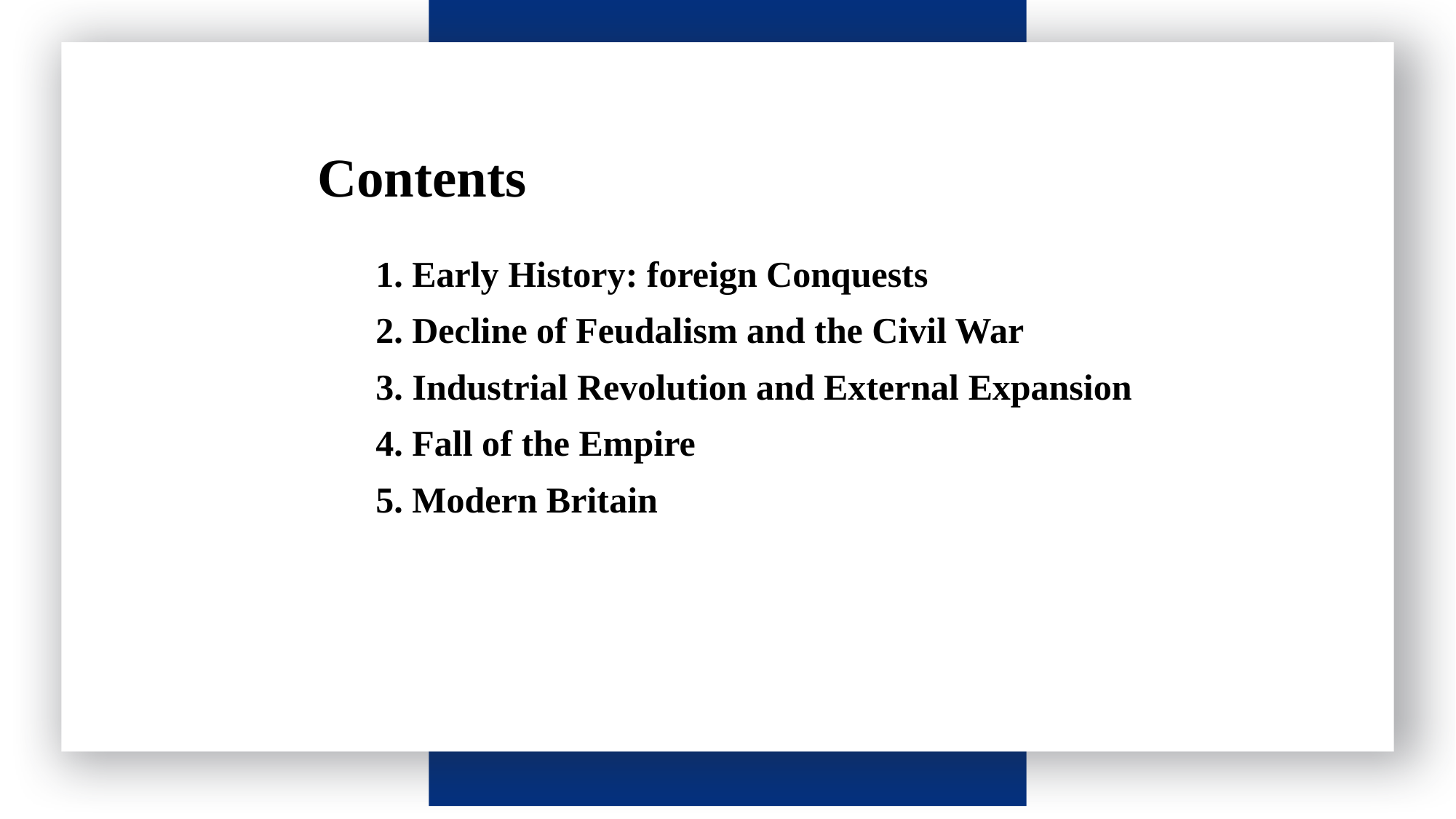

Contents

1. Early History: foreign Conquests
2. Decline of Feudalism and the Civil War
3. Industrial Revolution and External Expansion
4. Fall of the Empire
5. Modern Britain